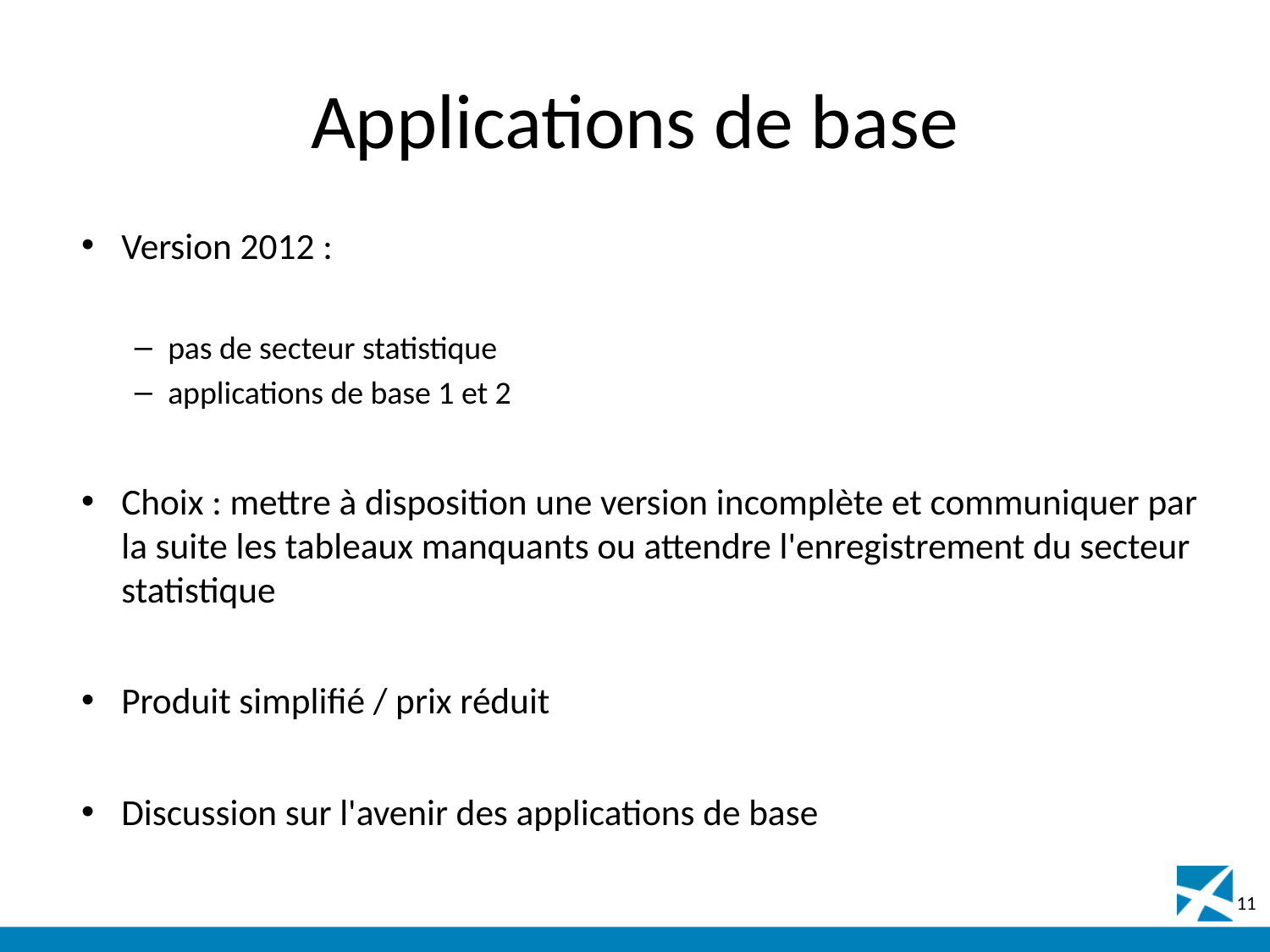

# Applications de base
Version 2012 :

pas de secteur statistique
applications de base 1 et 2

Choix : mettre à disposition une version incomplète et communiquer par la suite les tableaux manquants ou attendre l'enregistrement du secteur statistique

Produit simplifié / prix réduit

Discussion sur l'avenir des applications de base